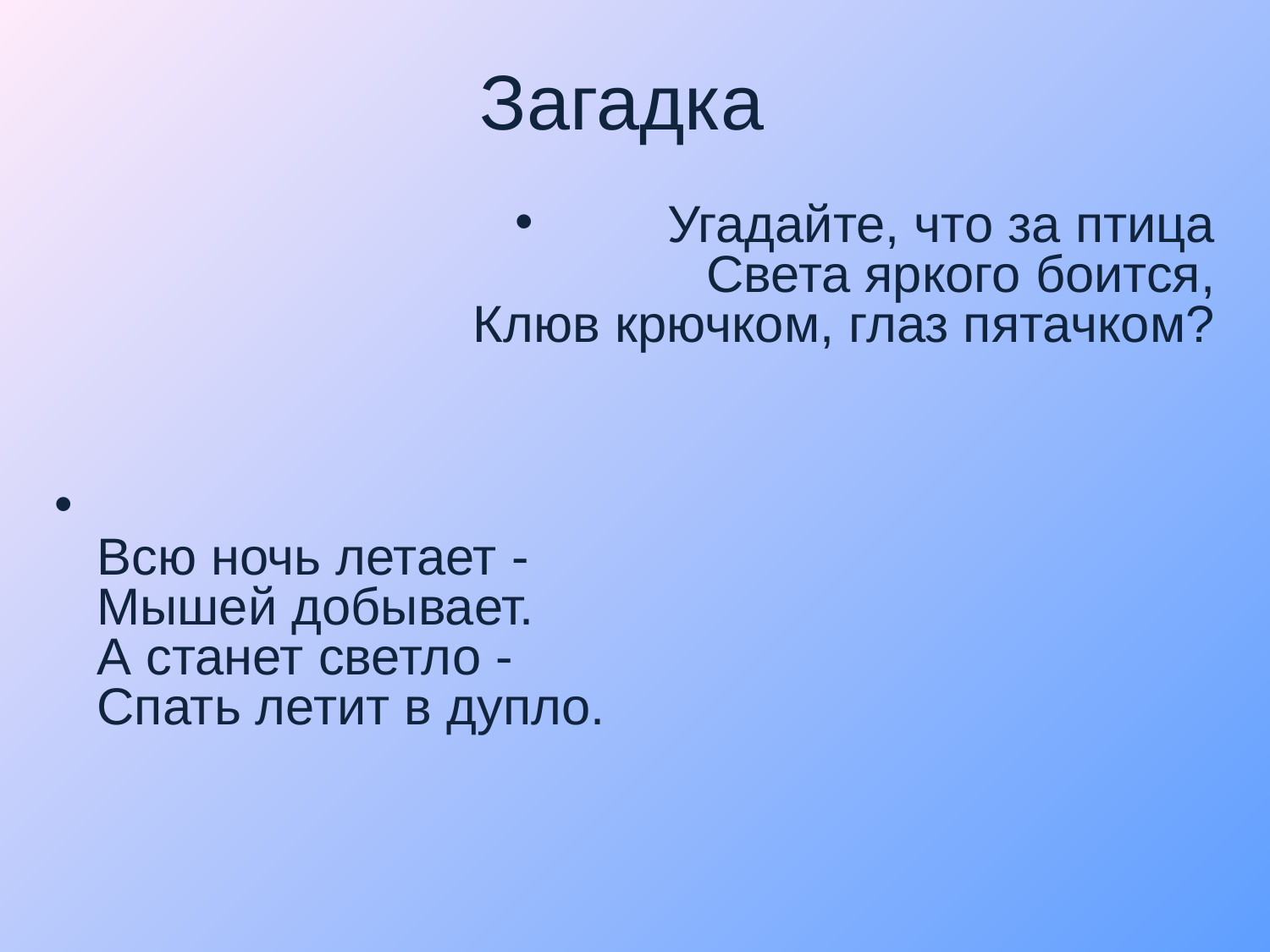

# Загадка
Угадайте, что за птица
Света яркого боится,
Клюв крючком, глаз пятачком?

Всю ночь летает -
Мышей добывает.
А станет светло -
Спать летит в дупло.